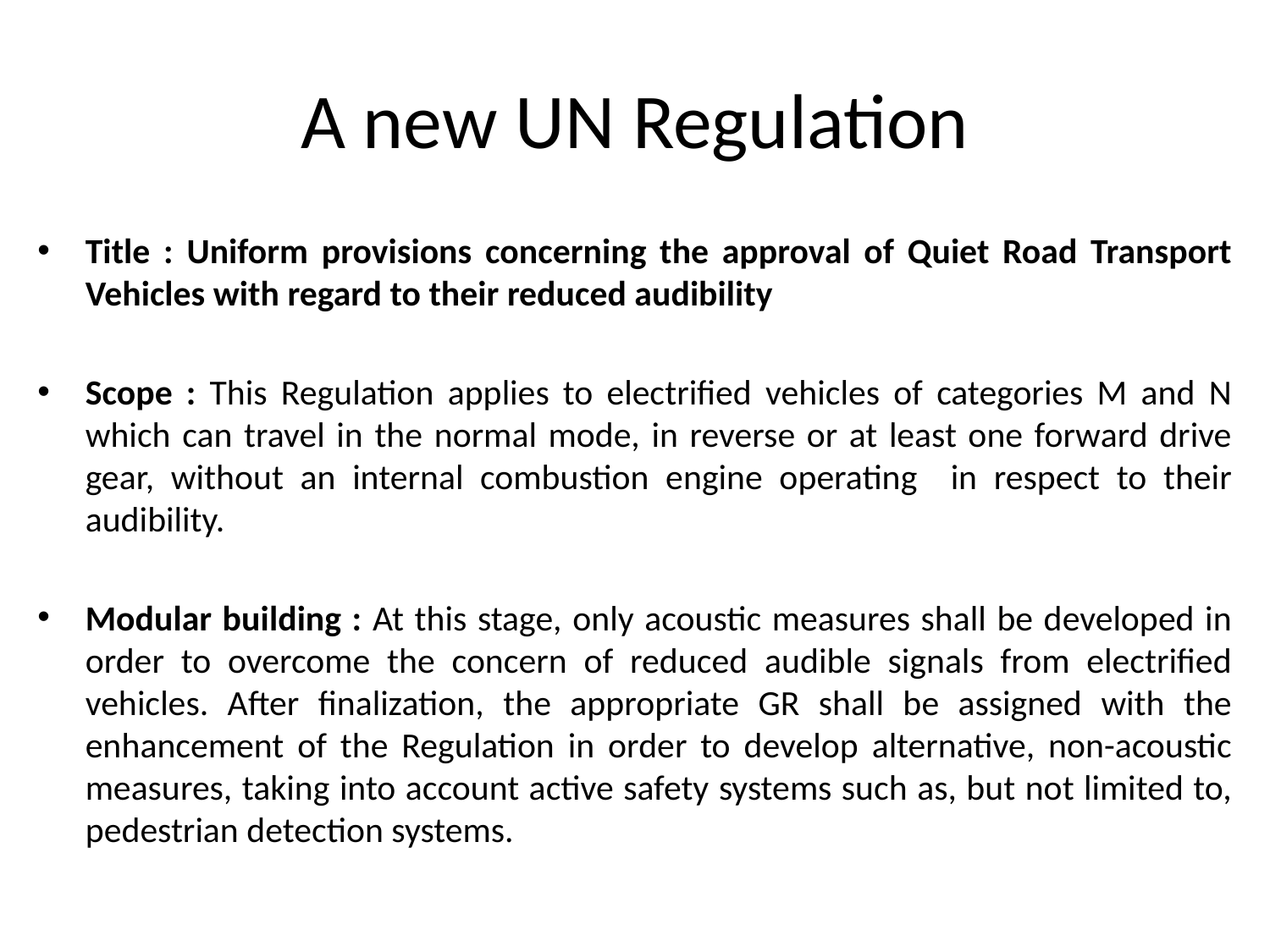

# A new UN Regulation
Title : Uniform provisions concerning the approval of Quiet Road Transport Vehicles with regard to their reduced audibility

Scope : This Regulation applies to electrified vehicles of categories M and N which can travel in the normal mode, in reverse or at least one forward drive gear, without an internal combustion engine operating  in respect to their audibility.

Modular building : At this stage, only acoustic measures shall be developed in order to overcome the concern of reduced audible signals from electrified vehicles. After finalization, the appropriate GR shall be assigned with the enhancement of the Regulation in order to develop alternative, non-acoustic measures, taking into account active safety systems such as, but not limited to, pedestrian detection systems.